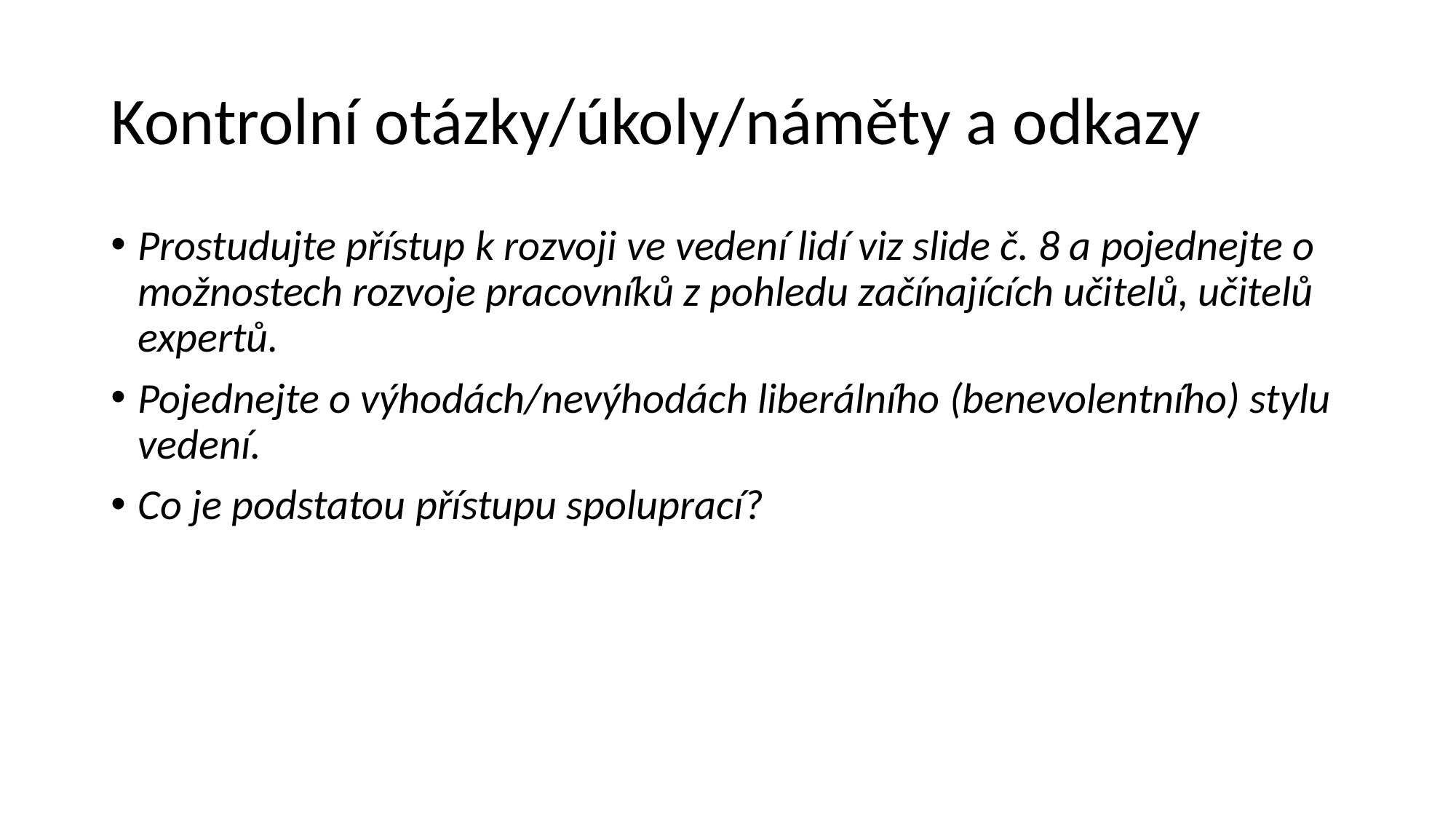

# Kontrolní otázky/úkoly/náměty a odkazy
Prostudujte přístup k rozvoji ve vedení lidí viz slide č. 8 a pojednejte o možnostech rozvoje pracovníků z pohledu začínajících učitelů, učitelů expertů.
Pojednejte o výhodách/nevýhodách liberálního (benevolentního) stylu vedení.
Co je podstatou přístupu spoluprací?